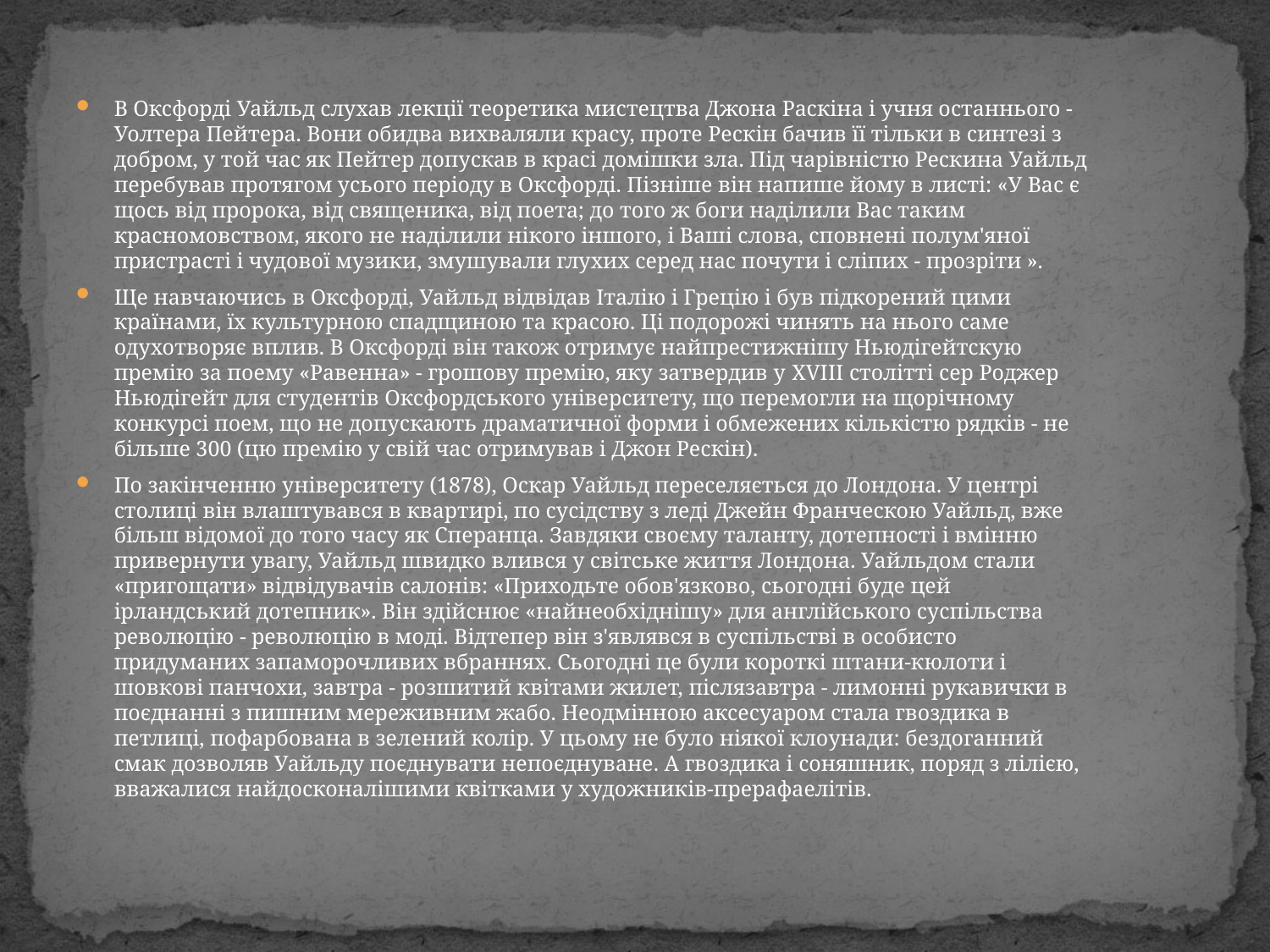

В Оксфорді Уайльд слухав лекції теоретика мистецтва Джона Раскіна і учня останнього - Уолтера Пейтера. Вони обидва вихваляли красу, проте Рескін бачив її тільки в синтезі з добром, у той час як Пейтер допускав в красі домішки зла. Під чарівністю Рескина Уайльд перебував протягом усього періоду в Оксфорді. Пізніше він напише йому в листі: «У Вас є щось від пророка, від священика, від поета; до того ж боги наділили Вас таким красномовством, якого не наділили нікого іншого, і Ваші слова, сповнені полум'яної пристрасті і чудової музики, змушували глухих серед нас почути і сліпих - прозріти ».
Ще навчаючись в Оксфорді, Уайльд відвідав Італію і Грецію і був підкорений цими країнами, їх культурною спадщиною та красою. Ці подорожі чинять на нього саме одухотворяє вплив. В Оксфорді він також отримує найпрестижнішу Ньюдігейтскую премію за поему «Равенна» - грошову премію, яку затвердив у XVIII столітті сер Роджер Ньюдігейт для студентів Оксфордського університету, що перемогли на щорічному конкурсі поем, що не допускають драматичної форми і обмежених кількістю рядків - не більше 300 (цю премію у свій час отримував і Джон Рескін).
По закінченню університету (1878), Оскар Уайльд переселяється до Лондона. У центрі столиці він влаштувався в квартирі, по сусідству з леді Джейн Франческою Уайльд, вже більш відомої до того часу як Сперанца. Завдяки своєму таланту, дотепності і вмінню привернути увагу, Уайльд швидко влився у світське життя Лондона. Уайльдом стали «пригощати» відвідувачів салонів: «Приходьте обов'язково, сьогодні буде цей ірландський дотепник». Він здійснює «найнеобхіднішу» для англійського суспільства революцію - революцію в моді. Відтепер він з'являвся в суспільстві в особисто придуманих запаморочливих вбраннях. Сьогодні це були короткі штани-кюлоти і шовкові панчохи, завтра - розшитий квітами жилет, післязавтра - лимонні рукавички в поєднанні з пишним мереживним жабо. Неодмінною аксесуаром стала гвоздика в петлиці, пофарбована в зелений колір. У цьому не було ніякої клоунади: бездоганний смак дозволяв Уайльду поєднувати непоєднуване. А гвоздика і соняшник, поряд з лілією, вважалися найдосконалішими квітками у художників-прерафаелітів.